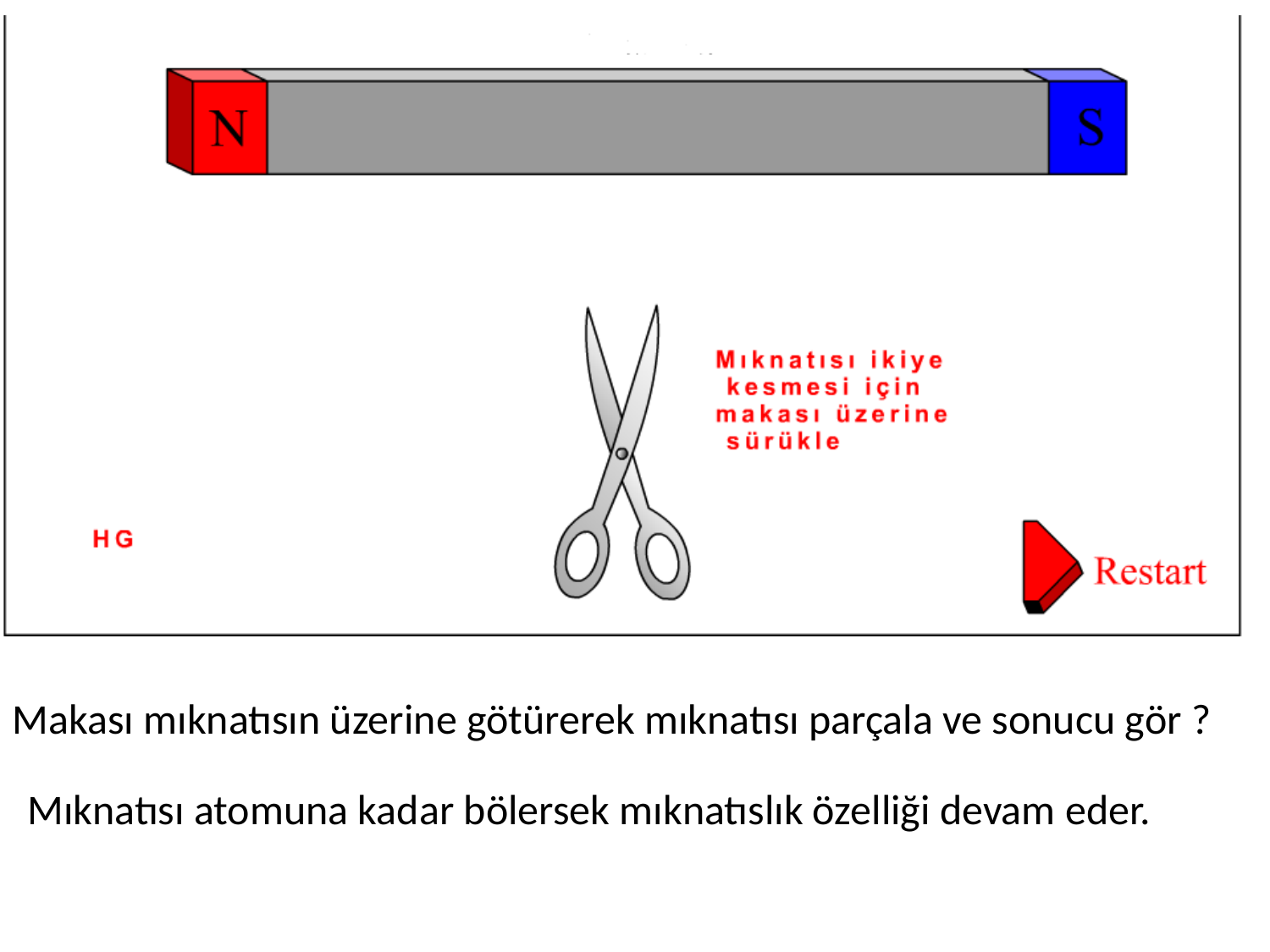

Makası mıknatısın üzerine götürerek mıknatısı parçala ve sonucu gör ?
Mıknatısı atomuna kadar bölersek mıknatıslık özelliği devam eder.